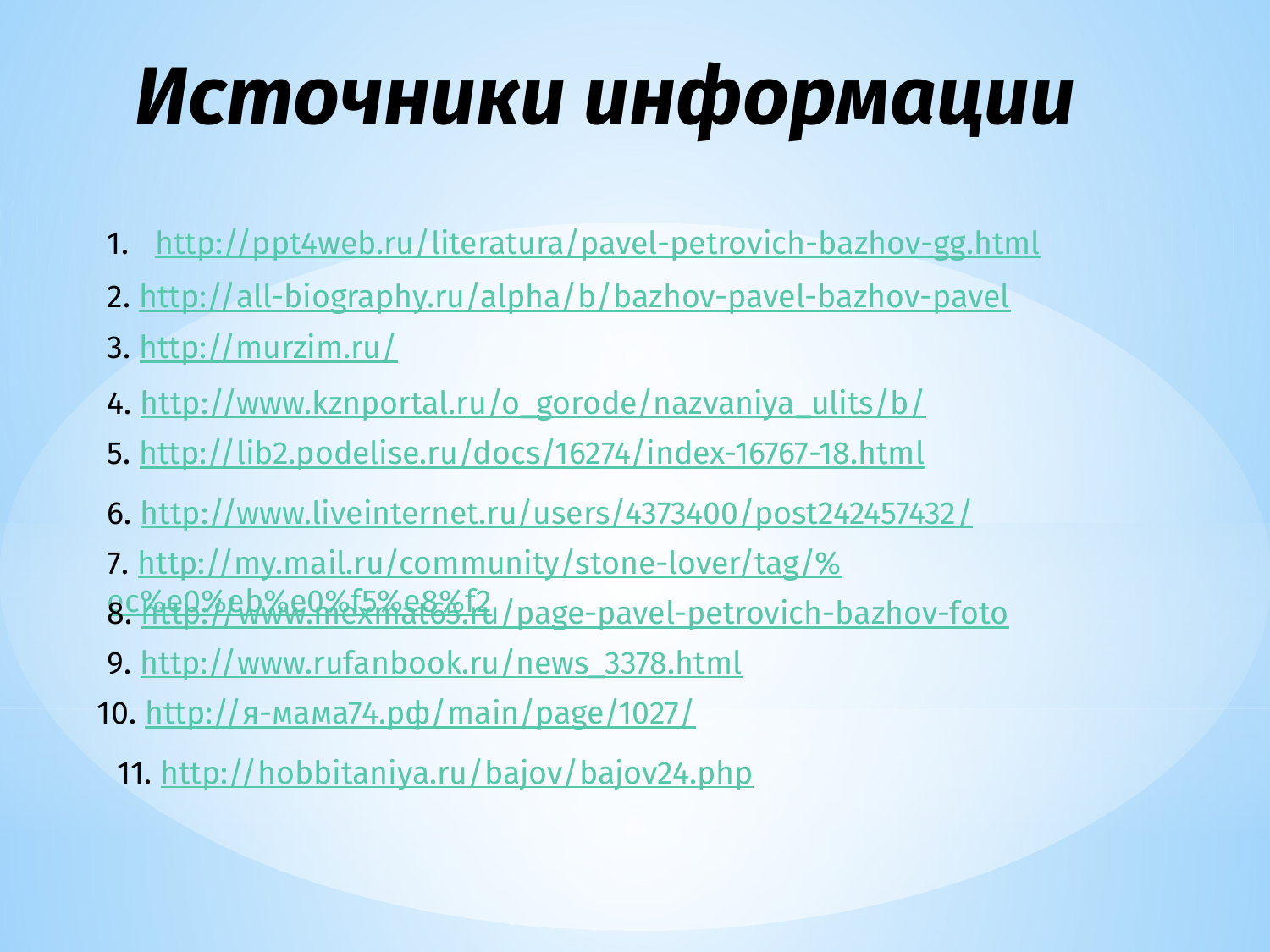

# Источники информации
http://ppt4web.ru/literatura/pavel-petrovich-bazhov-gg.html

2. http://all-biography.ru/alpha/b/bazhov-pavel-bazhov-pavel

3. http://murzim.ru/

4. http://www.kznportal.ru/o_gorode/nazvaniya_ulits/b/

5. http://lib2.podelise.ru/docs/16274/index-16767-18.html

6. http://www.liveinternet.ru/users/4373400/post242457432/

7. http://my.mail.ru/community/stone-lover/tag/%ec%e0%eb%e0%f5%e8%f2

8. http://www.mexmat65.ru/page-pavel-petrovich-bazhov-foto

9. http://www.rufanbook.ru/news_3378.html

10. http://я-мама74.рф/main/page/1027/

11. http://hobbitaniya.ru/bajov/bajov24.php